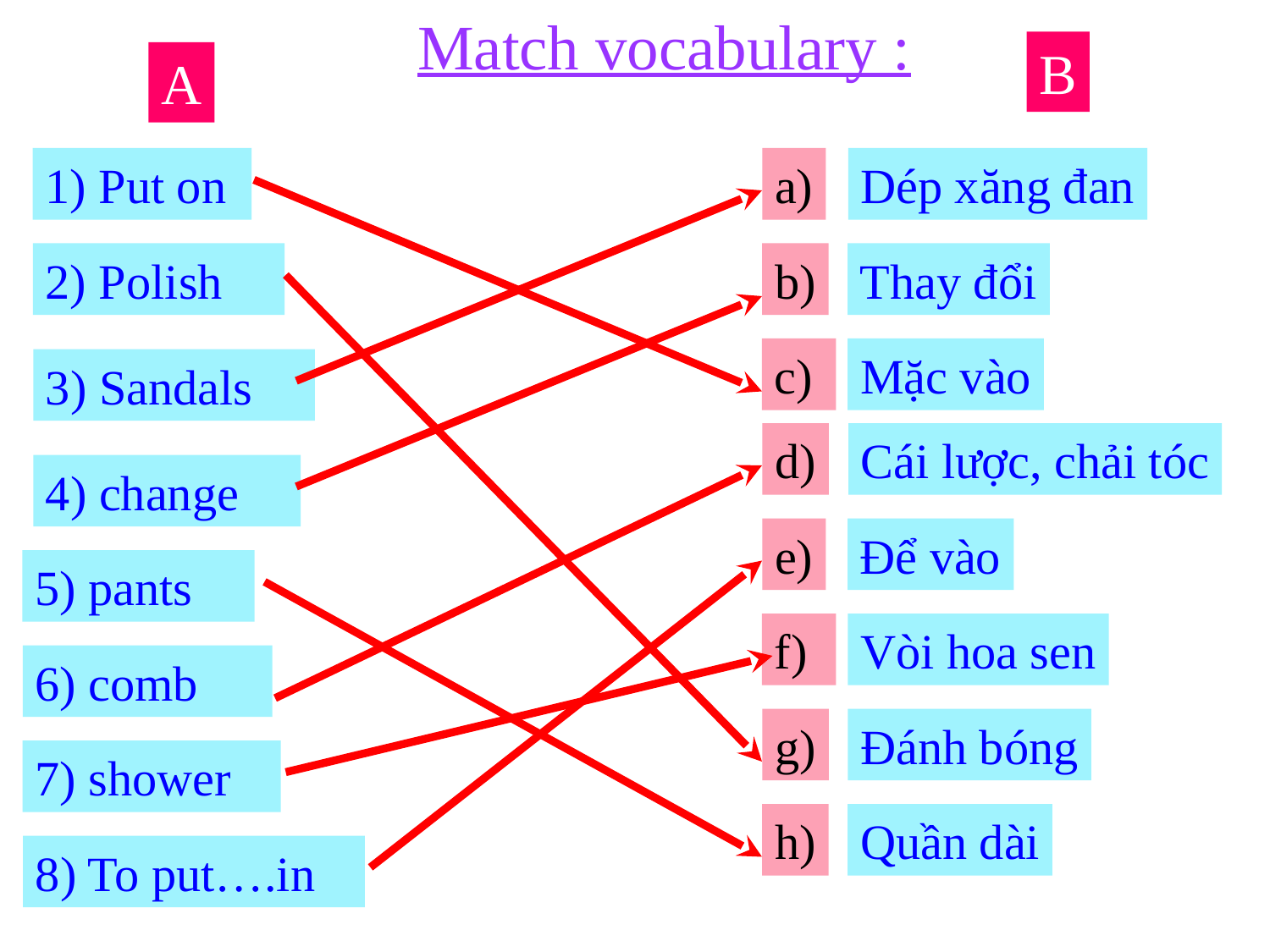

Match vocabulary :
B
A
1) Put on
a)
Dép xăng đan

2) Polish
b)
Thay đổi

c)
Mặc vào
3) Sandals
d)
Cái lược, chải tóc
4) change

e)
Để vào
5) pants

f)
Vòi hoa sen
6) comb

g)
Đánh bóng
7) shower
h)
Quần dài
8) To put….in